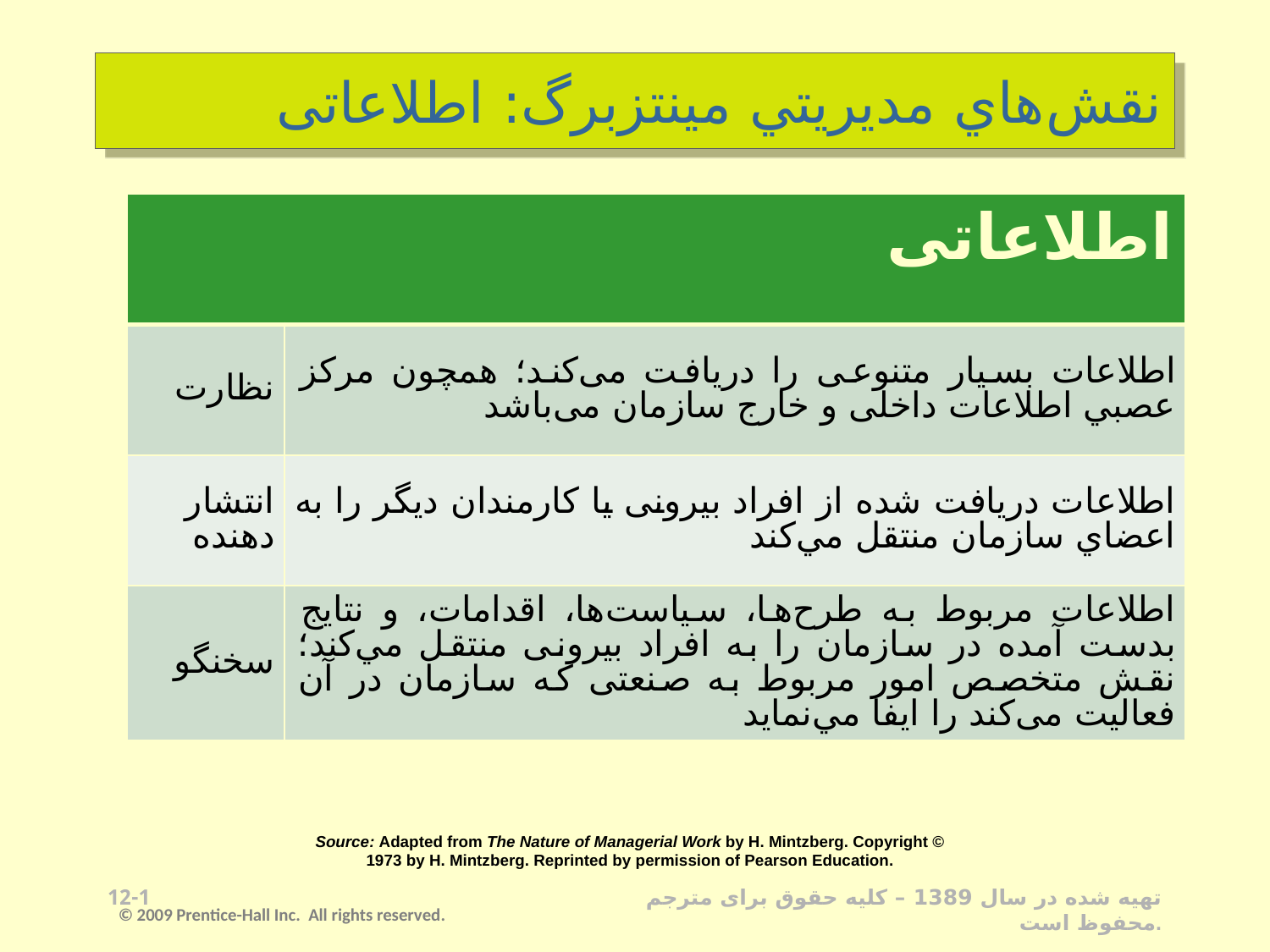

# نقش‌هاي مديريتي مينتزبرگ: اطلاعاتی
| اطلاعاتی |  |
| --- | --- |
| نظارت | اطلاعات بسيار متنوعی را دریافت می‌کند؛ همچون مركز عصبي اطلاعات داخلی و خارج سازمان می‌باشد |
| انتشار دهنده | اطلاعات دريافت شده از افراد بیرونی يا كارمندان دیگر را به اعضاي سازمان منتقل مي‌کند |
| سخنگو | اطلاعات مربوط به طرح‌ها، سياست‌ها، اقدامات، و نتايج بدست آمده در سازمان را به افراد بیرونی منتقل مي‌كند؛ نقش متخصص امور مربوط به صنعتی که سازمان در آن فعالیت می‌کند را ايفا مي‌نماید |
Source: Adapted from The Nature of Managerial Work by H. Mintzberg. Copyright © 1973 by H. Mintzberg. Reprinted by permission of Pearson Education.
1-12
© 2009 Prentice-Hall Inc.  All rights reserved.